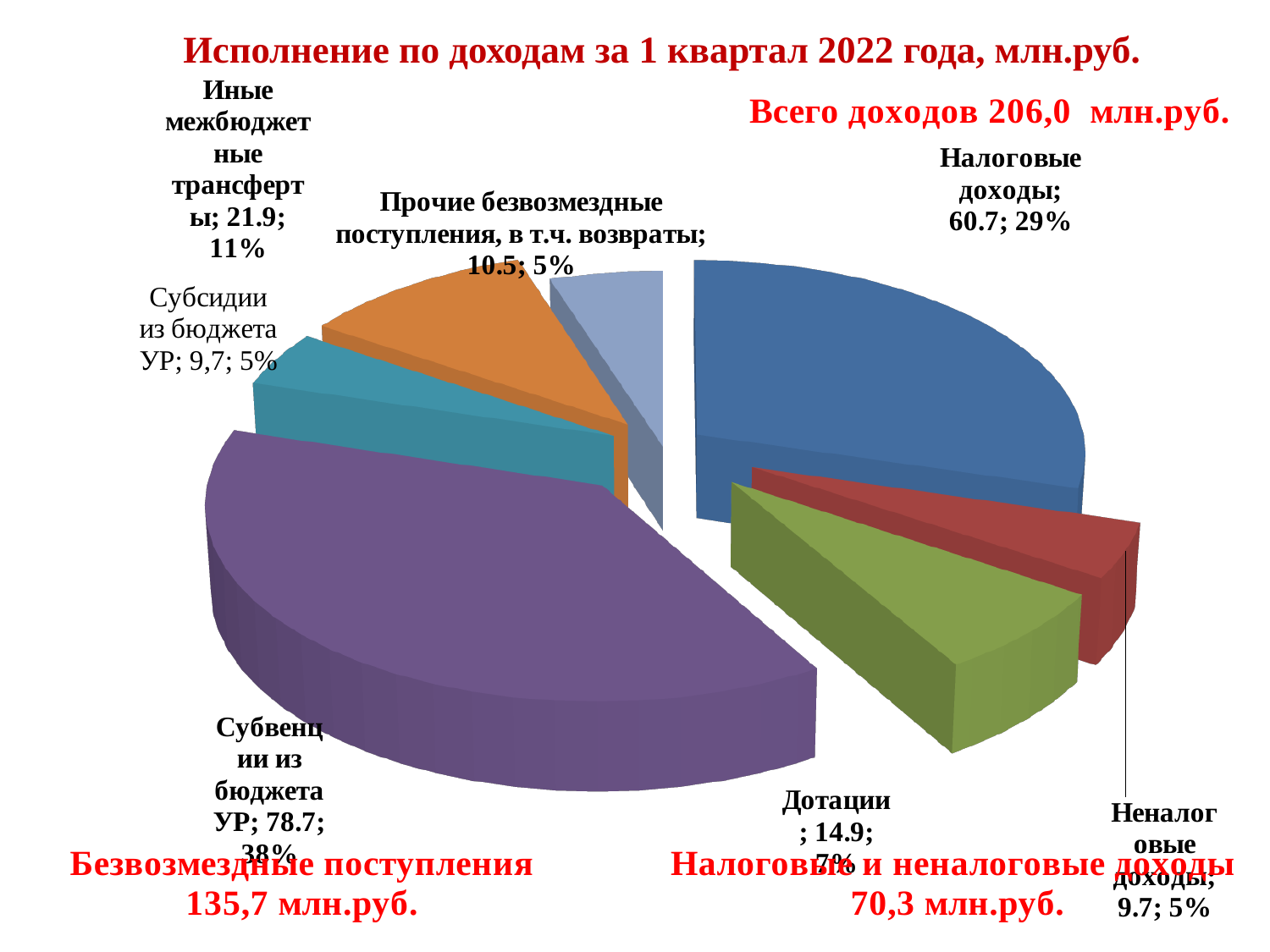

# Исполнение по доходам за 1 квартал 2022 года, млн.руб.

[unsupported chart]